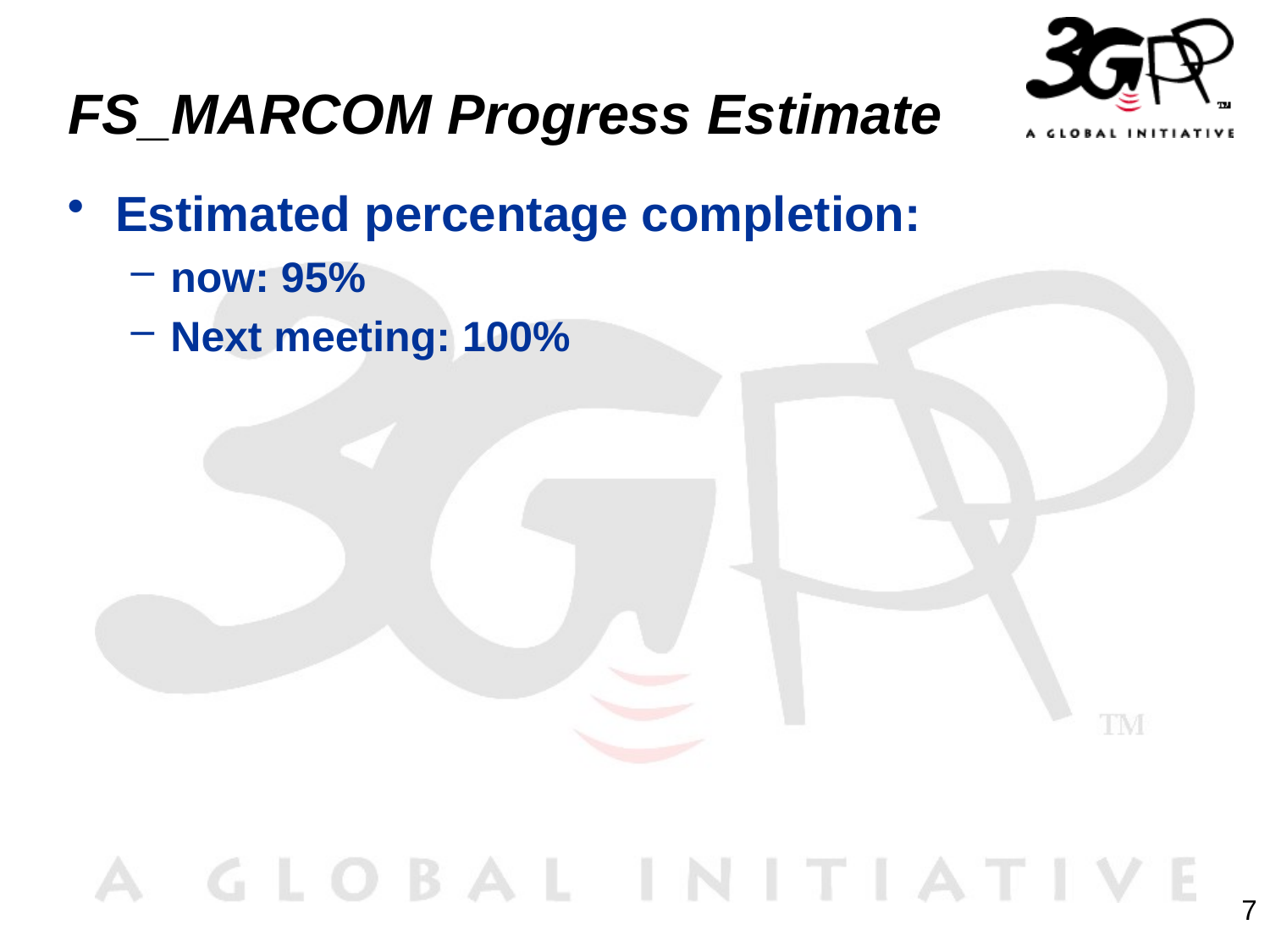

# FS_MARCOM Progress Estimate
Estimated percentage completion:
now: 95%
Next meeting: 100%
7